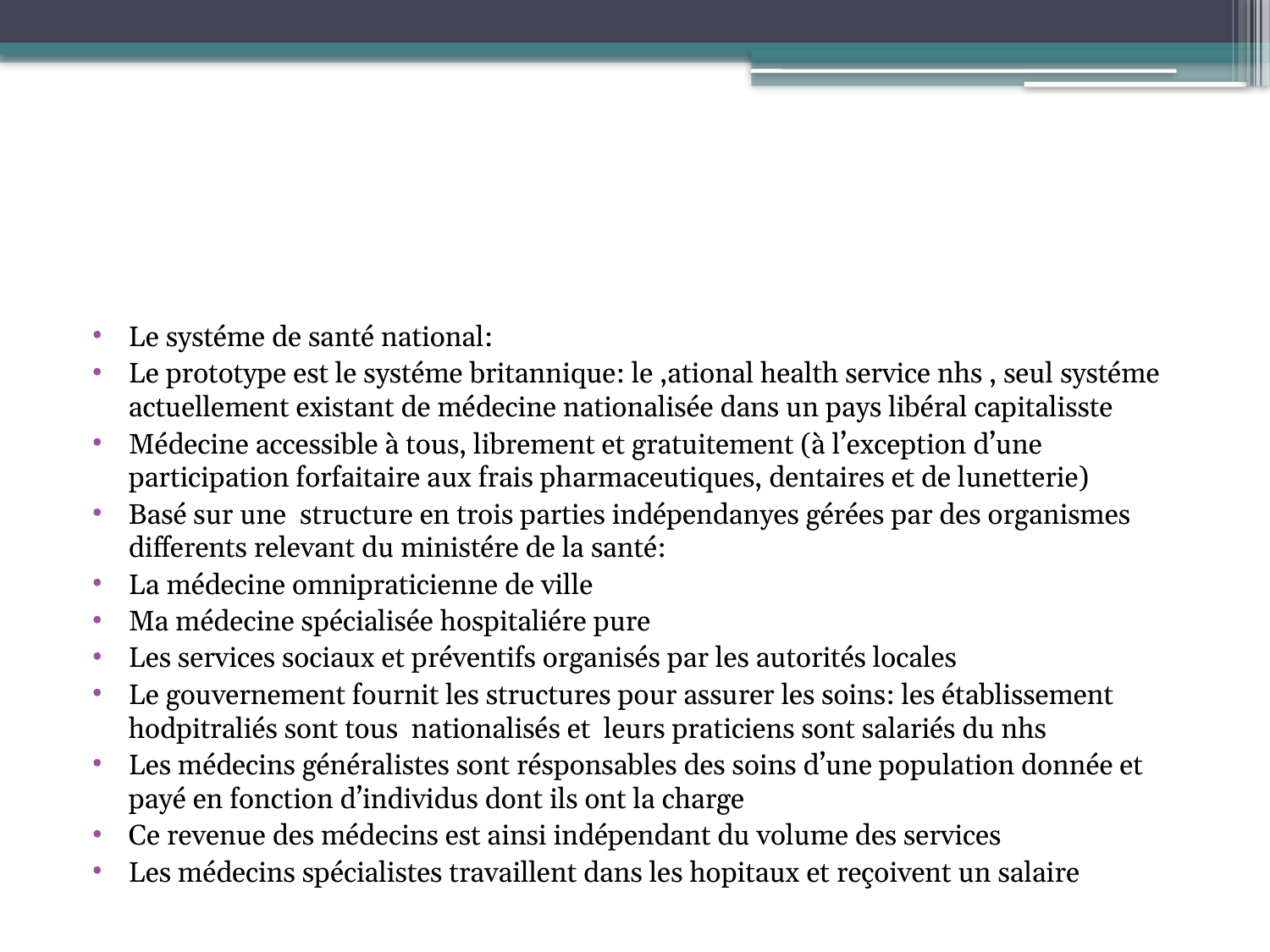

#
Le systéme de santé national:
Le prototype est le systéme britannique: le ,ational health service nhs , seul systéme actuellement existant de médecine nationalisée dans un pays libéral capitalisste
Médecine accessible à tous, librement et gratuitement (à l’exception d’une participation forfaitaire aux frais pharmaceutiques, dentaires et de lunetterie)
Basé sur une  structure en trois parties indépendanyes gérées par des organismes differents relevant du ministére de la santé:
La médecine omnipraticienne de ville
Ma médecine spécialisée hospitaliére pure
Les services sociaux et préventifs organisés par les autorités locales
Le gouvernement fournit les structures pour assurer les soins: les établissement hodpitraliés sont tous  nationalisés et  leurs praticiens sont salariés du nhs
Les médecins généralistes sont résponsables des soins d’une population donnée et payé en fonction d’individus dont ils ont la charge
Ce revenue des médecins est ainsi indépendant du volume des services
Les médecins spécialistes travaillent dans les hopitaux et reçoivent un salaire